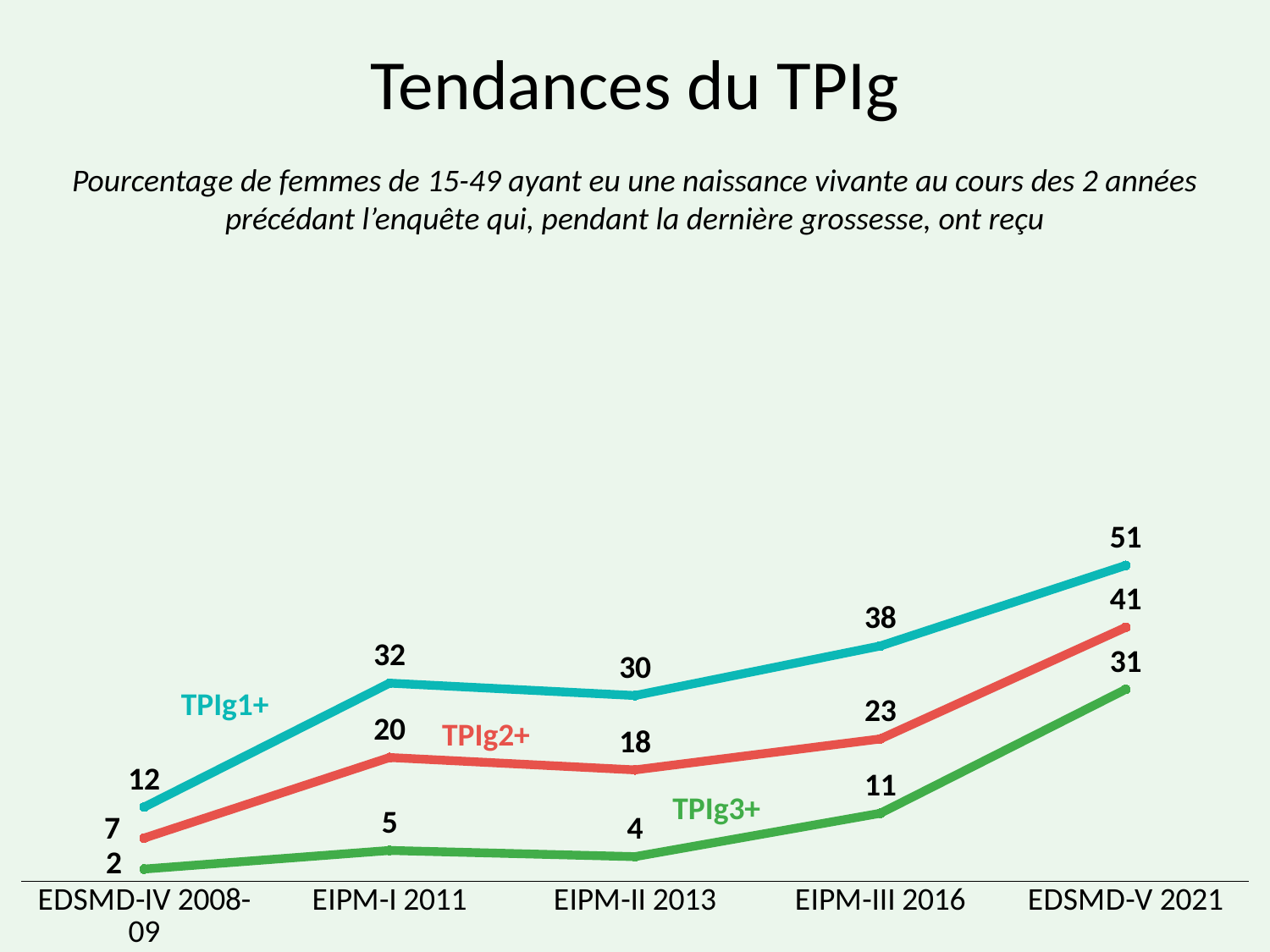

# Tendances du TPIg
Pourcentage de femmes de 15-49 ayant eu une naissance vivante au cours des 2 années précédant l’enquête qui, pendant la dernière grossesse, ont reçu

### Chart

| Category | Series 1 | Series 2 | Series 3 |
|---|---|---|---|
| EDSMD-IV 2008-09 | 12.0 | 7.0 | 2.0 |
| EIPM-I 2011 | 32.0 | 20.0 | 5.0 |
| EIPM-II 2013 | 30.0 | 18.0 | 4.0 |
| EIPM-III 2016 | 38.0 | 23.0 | 11.0 |
| EDSMD-V 2021 | 51.0 | 41.0 | 31.0 |
TPIg1+
TPIg2+
TPIg3+